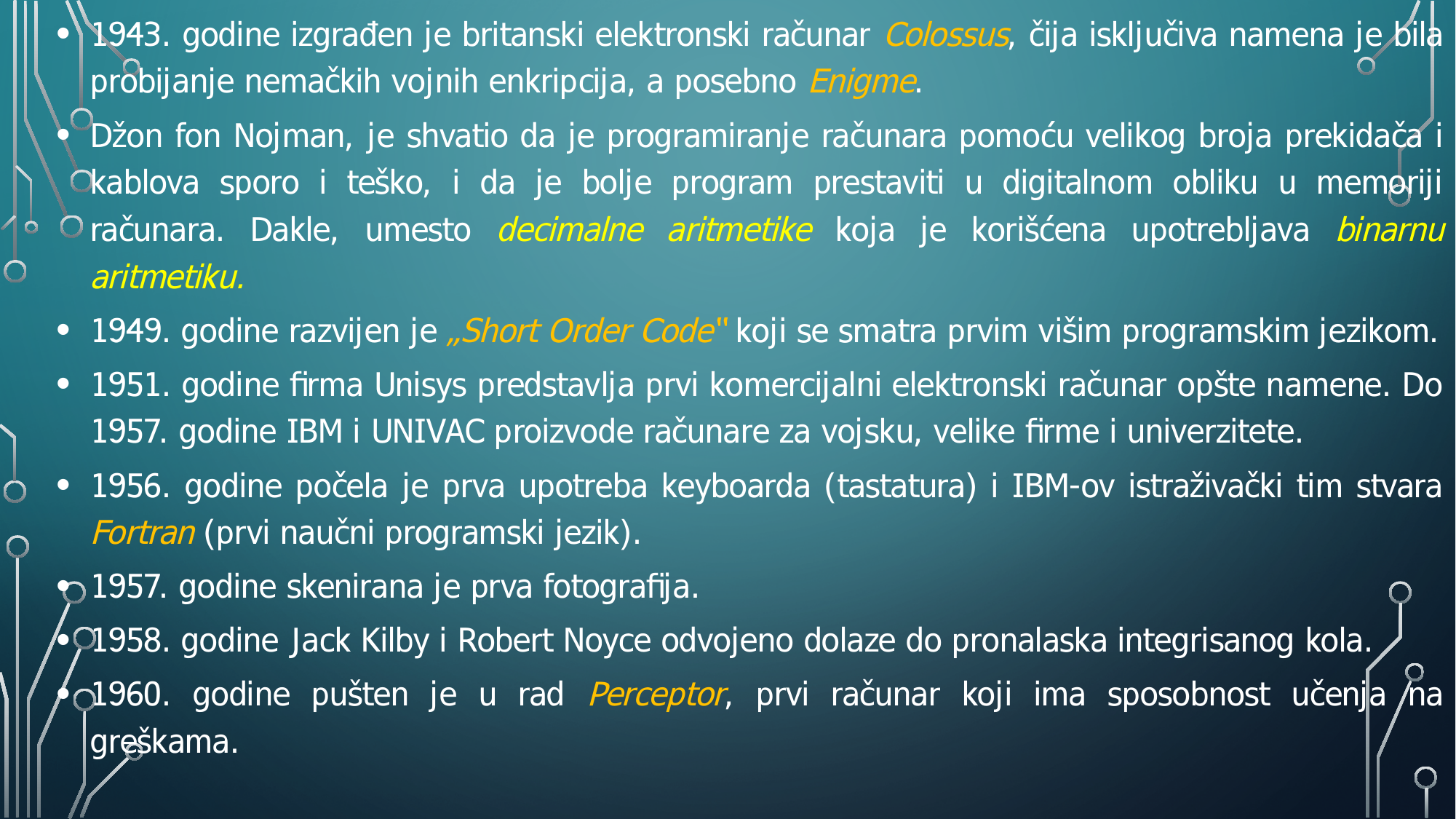

1943. godine izgrađen je britanski elektronski računar Colossus, čija isključiva namena je bila probijanje nemačkih vojnih enkripcija, a posebno Enigme.
Džon fon Nojman, je shvatio da je programiranje računara pomoću velikog broja prekidača i kablova sporo i teško, i da je bolje program prestaviti u digitalnom obliku u memoriji računara. Dakle, umesto decimalne aritmetike koja je korišćena upotrebljava binarnu aritmetiku.
1949. godine razvijen je „Short Order Code“ koji se smatra prvim višim programskim jezikom.
1951. godine firma Unisys predstavlja prvi komercijalni elektronski računar opšte namene. Do 1957. godine IBM i UNIVAC proizvode računare za vojsku, velike firme i univerzitete.
1956. godine počela je prva upotreba keyboarda (tastatura) i IBM-ov istraživački tim stvara Fortran (prvi naučni programski jezik).
1957. godine skenirana je prva fotografija.
1958. godine Jack Kilby i Robert Noyce odvojeno dolaze do pronalaska integrisanog kola.
1960. godine pušten je u rad Perceptor, prvi računar koji ima sposobnost učenja na greškama.